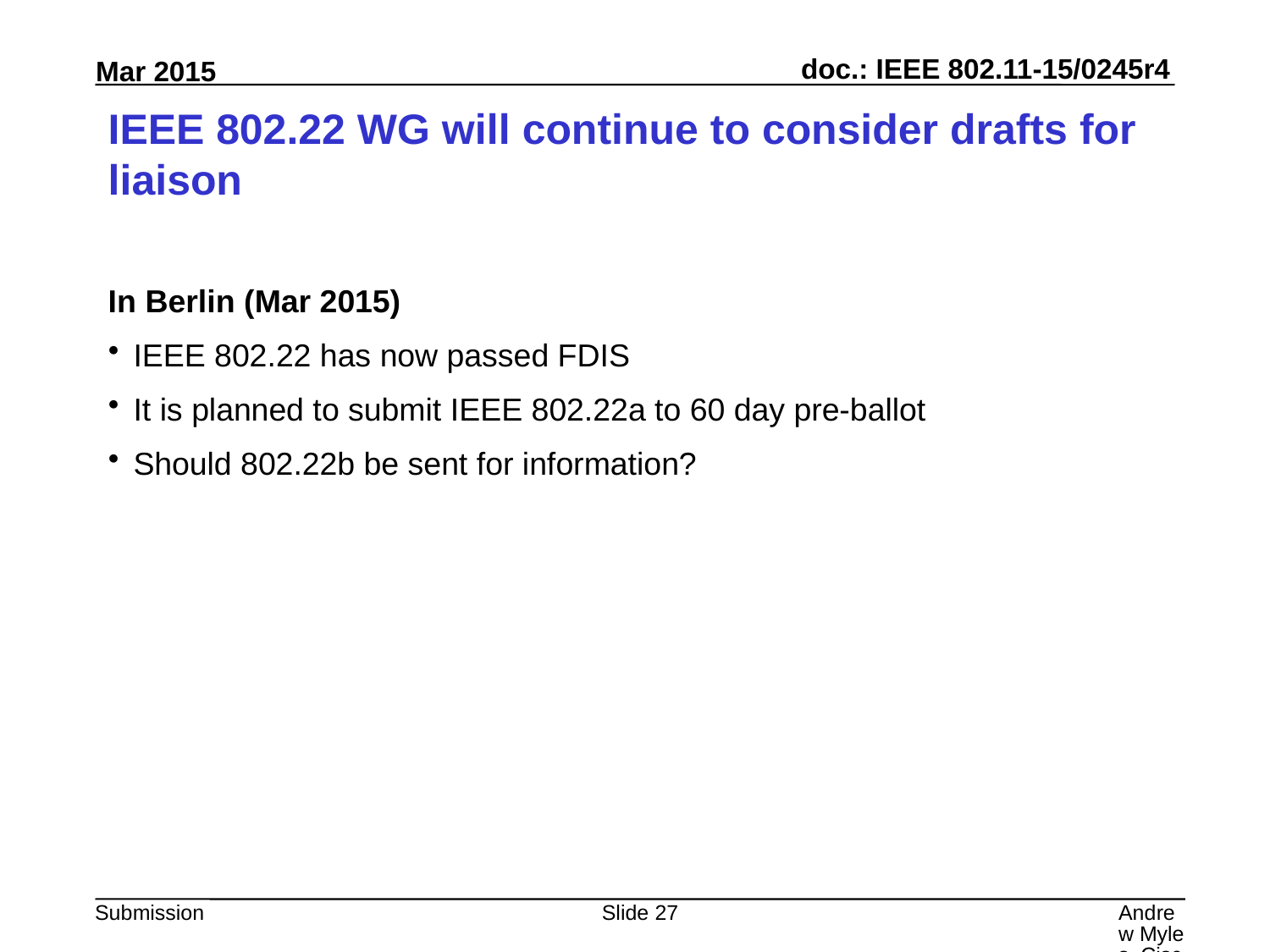

# IEEE 802.22 WG will continue to consider drafts for liaison
In Berlin (Mar 2015)
IEEE 802.22 has now passed FDIS
It is planned to submit IEEE 802.22a to 60 day pre-ballot
Should 802.22b be sent for information?

Slide 27
Andrew Myles, Cisco